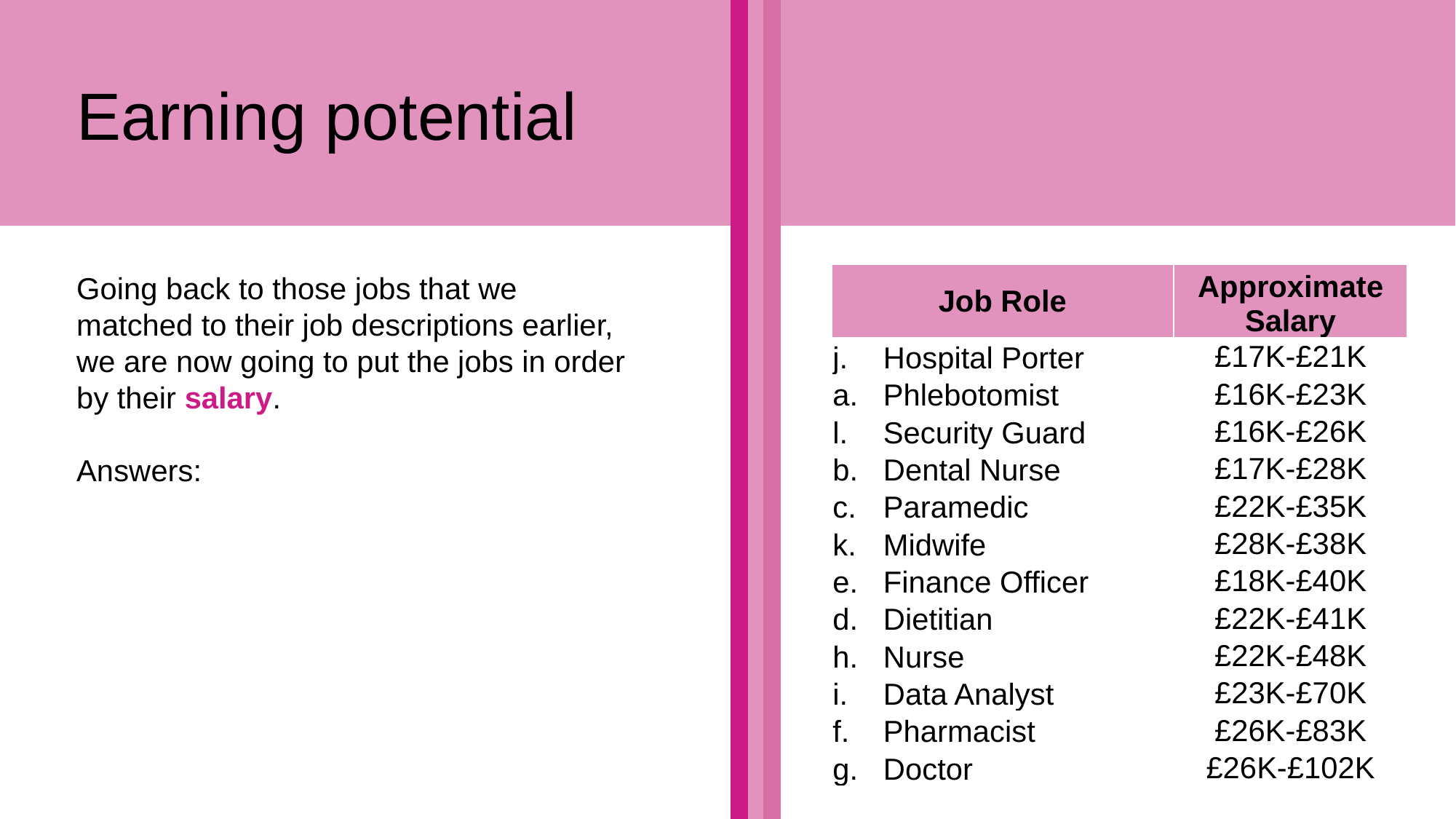

# Earning potential
Going back to those jobs that we matched to their job descriptions earlier, we are now going to put the jobs in order by their salary.

Answers:

| Job Role |  | Approximate Salary |
| --- | --- | --- |
| j. | Hospital Porter | £17K-£21K |
| a. | Phlebotomist | £16K-£23K |
| l. | Security Guard | £16K-£26K |
| b. | Dental Nurse | £17K-£28K |
| c. | Paramedic | £22K-£35K |
| k. | Midwife | £28K-£38K |
| e. | Finance Officer | £18K-£40K |
| d. | Dietitian | £22K-£41K |
| h. | Nurse | £22K-£48K |
| i. | Data Analyst | £23K-£70K |
| f. | Pharmacist | £26K-£83K |
| g. | Doctor | £26K-£102K |